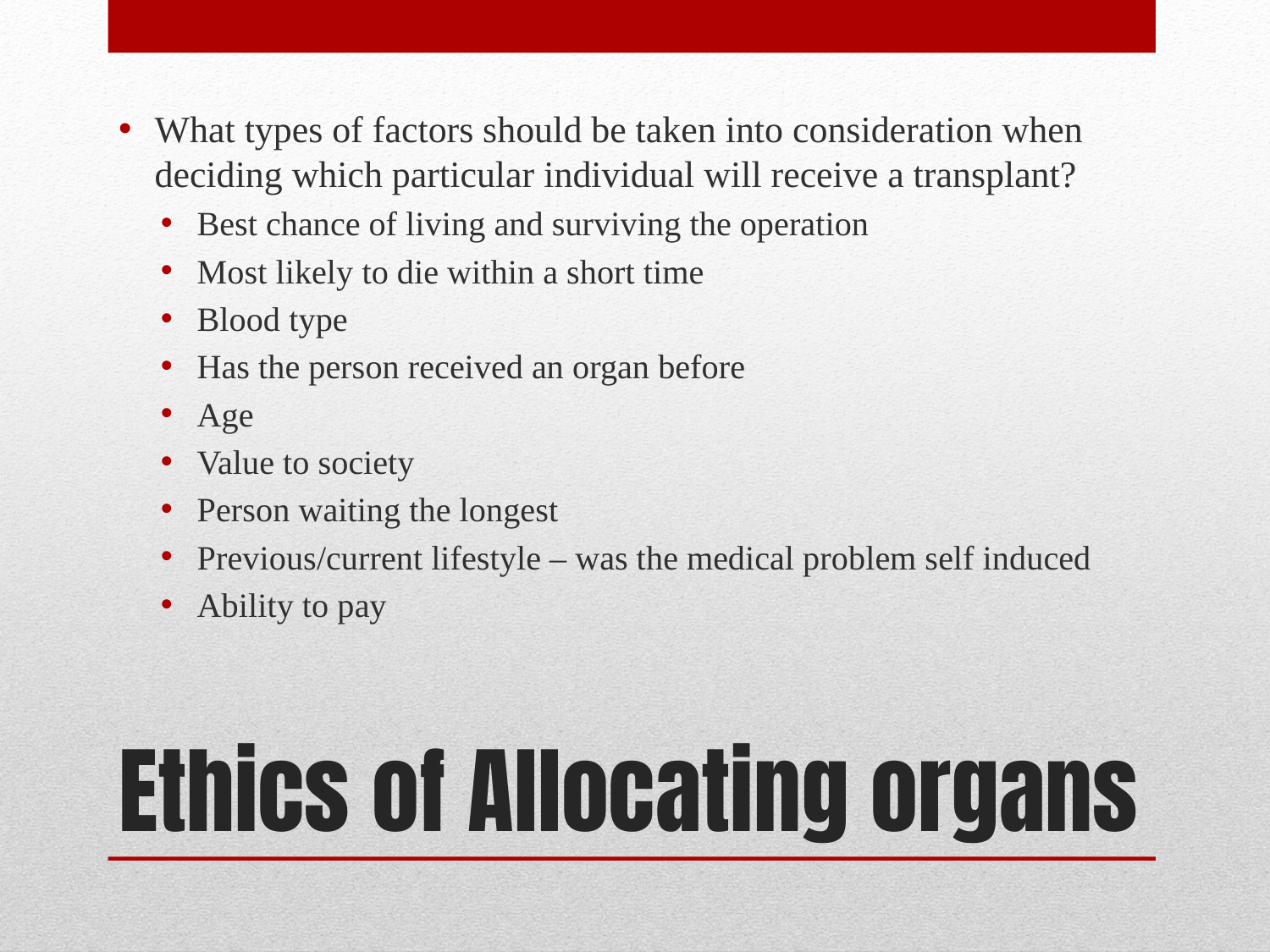

What types of factors should be taken into consideration when deciding which particular individual will receive a transplant?
Best chance of living and surviving the operation
Most likely to die within a short time
Blood type
Has the person received an organ before
Age
Value to society
Person waiting the longest
Previous/current lifestyle – was the medical problem self induced
Ability to pay
# Ethics of Allocating organs